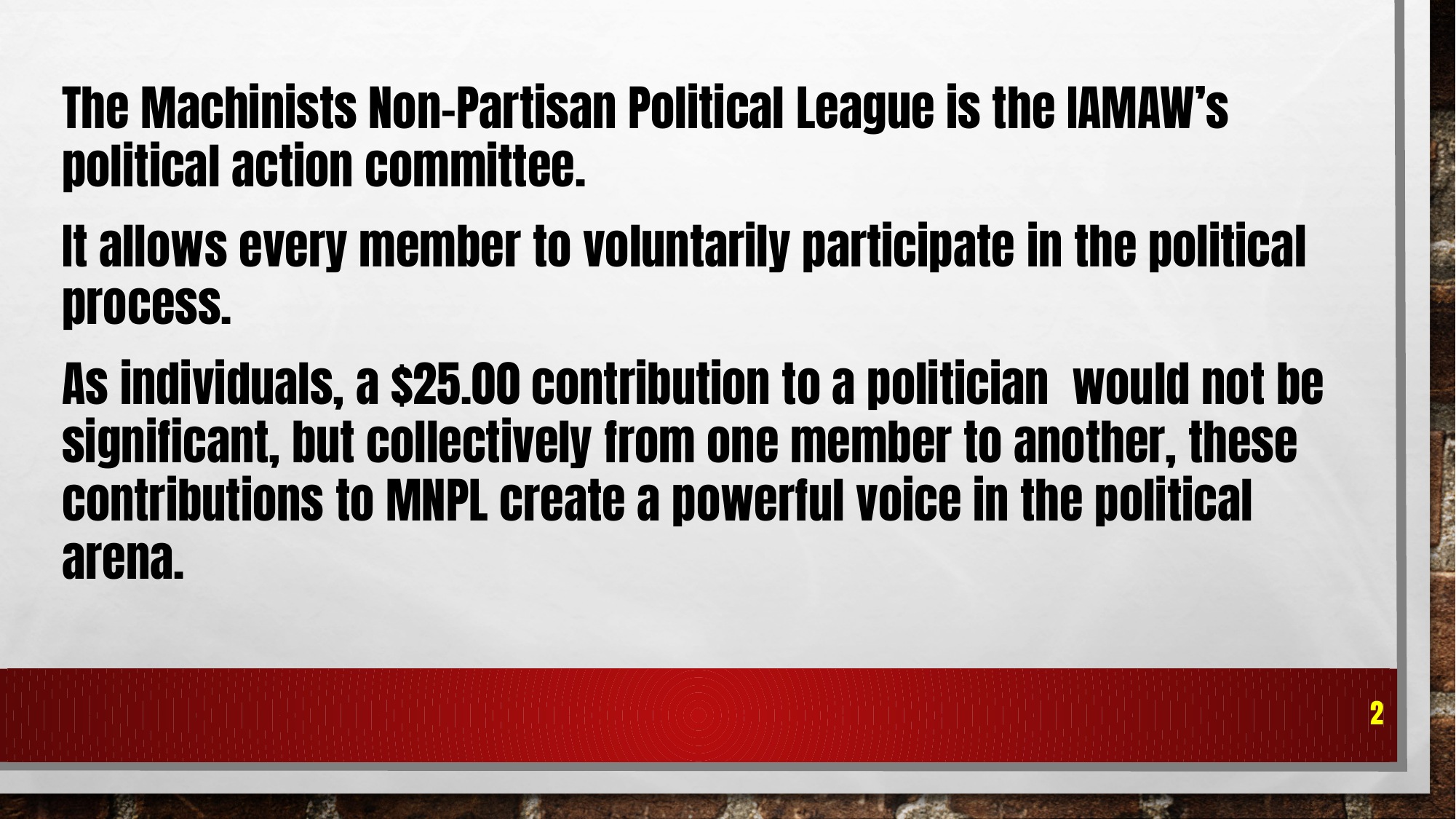

The Machinists Non-Partisan Political League is the IAMAW’s political action committee.

It allows every member to voluntarily participate in the political process.

As individuals, a $25.00 contribution to a politician  would not be significant, but collectively from one member to another, these contributions to MNPL create a powerful voice in the political arena.

2